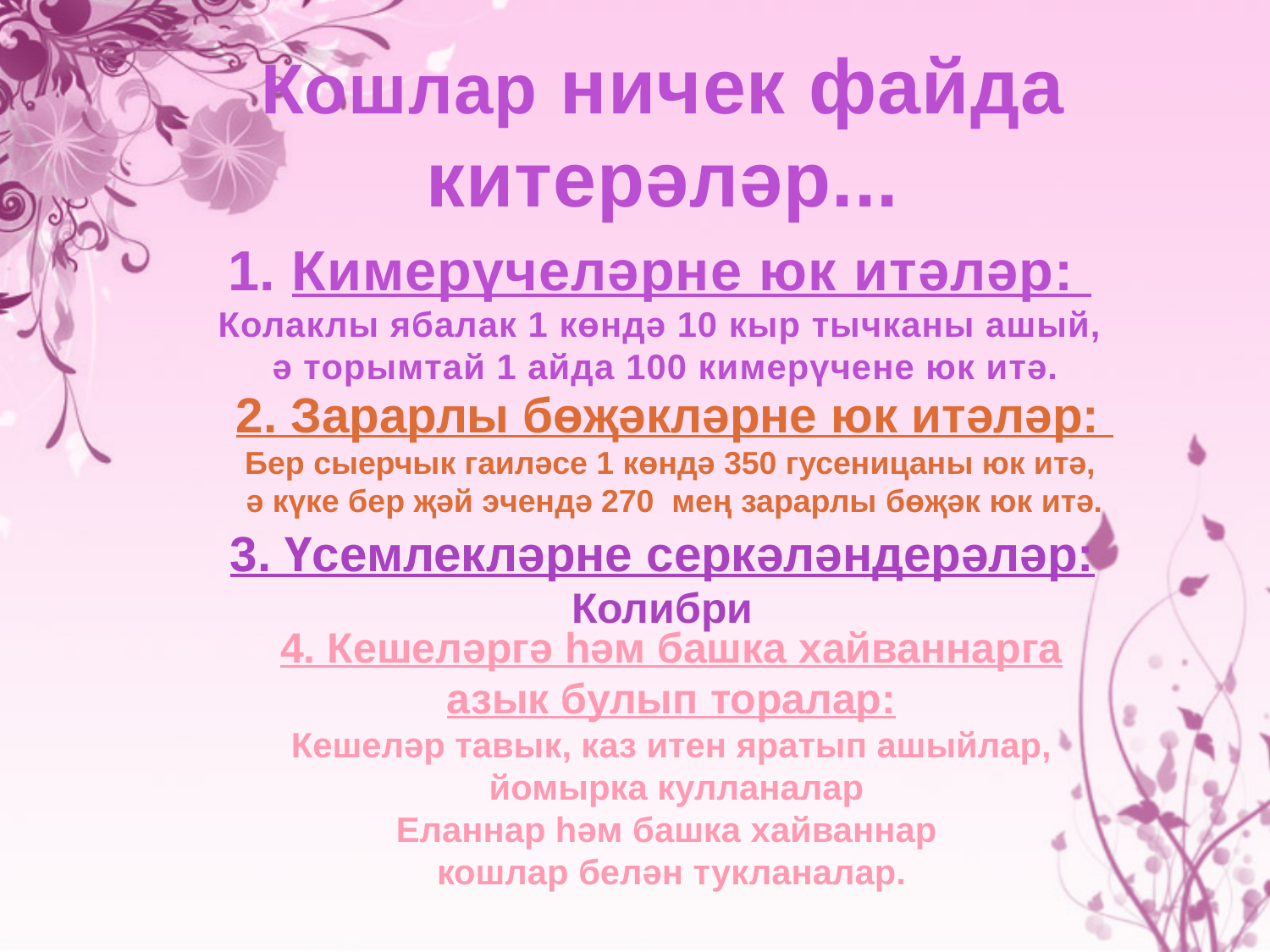

Кошлар ничек файда
китерәләр...
Кимерүчеләрне юк итәләр:
Колаклы ябалак 1 көндә 10 кыр тычканы ашый,
 ә торымтай 1 айда 100 кимерүчене юк итә.
2. Зарарлы бөҗәкләрне юк итәләр:
Бер сыерчык гаиләсе 1 көндә 350 гусеницаны юк итә,
ә күке бер җәй эчендә 270  мең зарарлы бөҗәк юк итә.
3. Үсемлекләрне серкәләндерәләр:
Колибри
4. Кешеләргә һәм башка хайваннарга
азык булып торалар:
Кешеләр тавык, каз итен яратып ашыйлар,
 йомырка кулланалар
Еланнар һәм башка хайваннар
кошлар белән тукланалар.